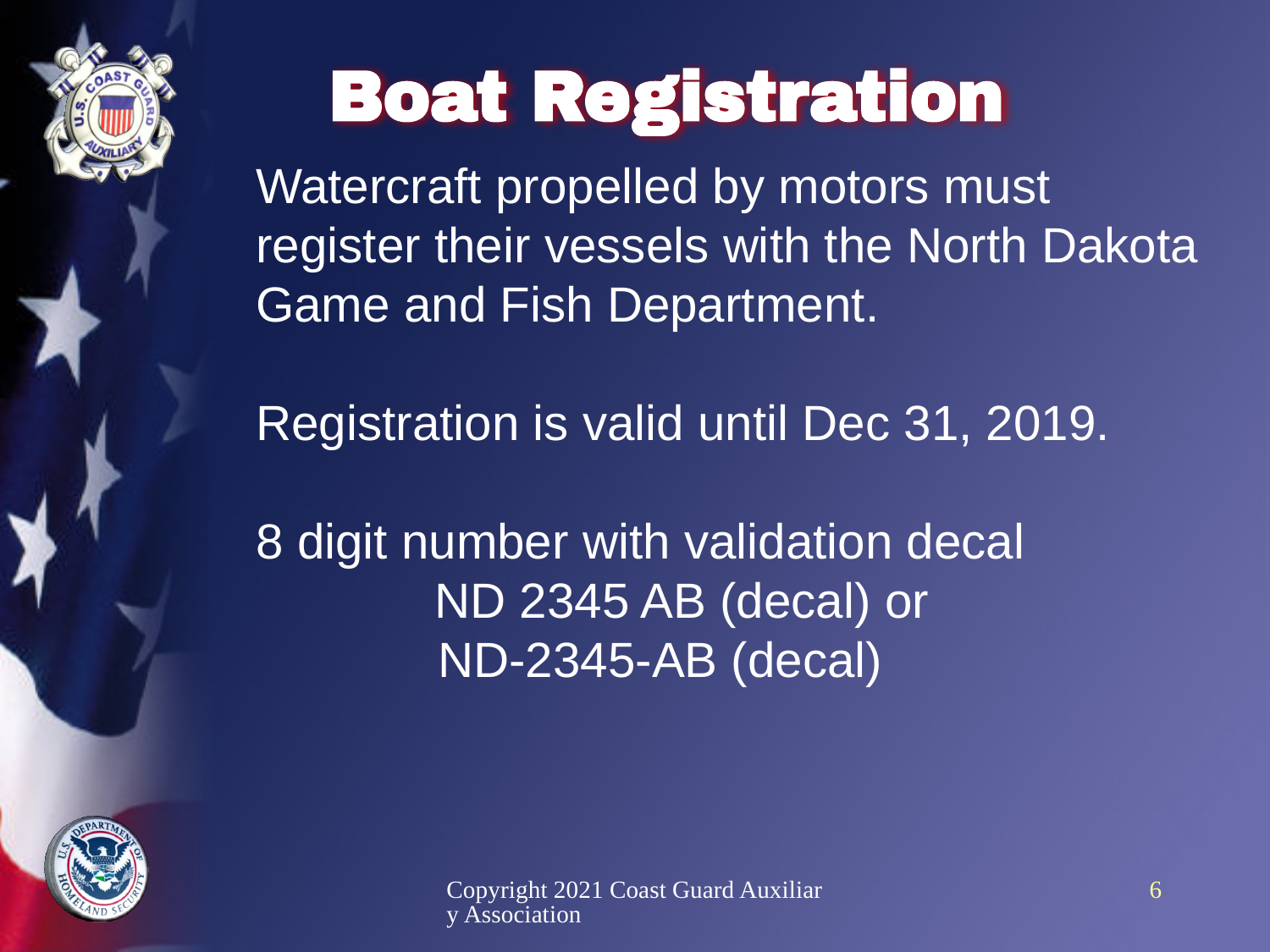

# Boat Registration
Watercraft propelled by motors must register their vessels with the North Dakota Game and Fish Department.

Registration is valid until Dec 31, 2019.

8 digit number with validation decal
             ND 2345 AB (decal) or
	    ND-2345-AB (decal)
Copyright 2021 Coast Guard Auxiliary Association
6